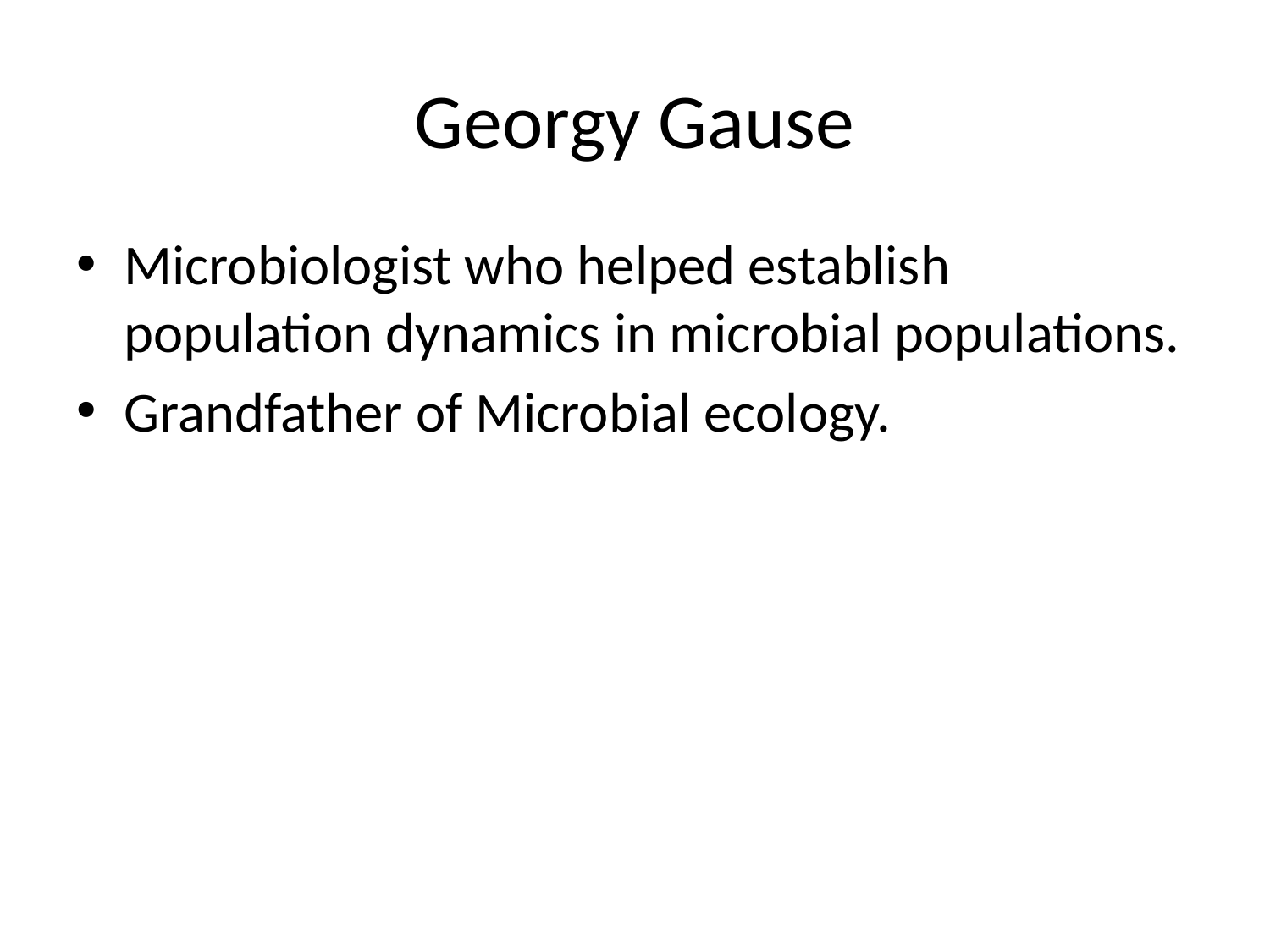

# Georgy Gause
Microbiologist who helped establish population dynamics in microbial populations.
Grandfather of Microbial ecology.